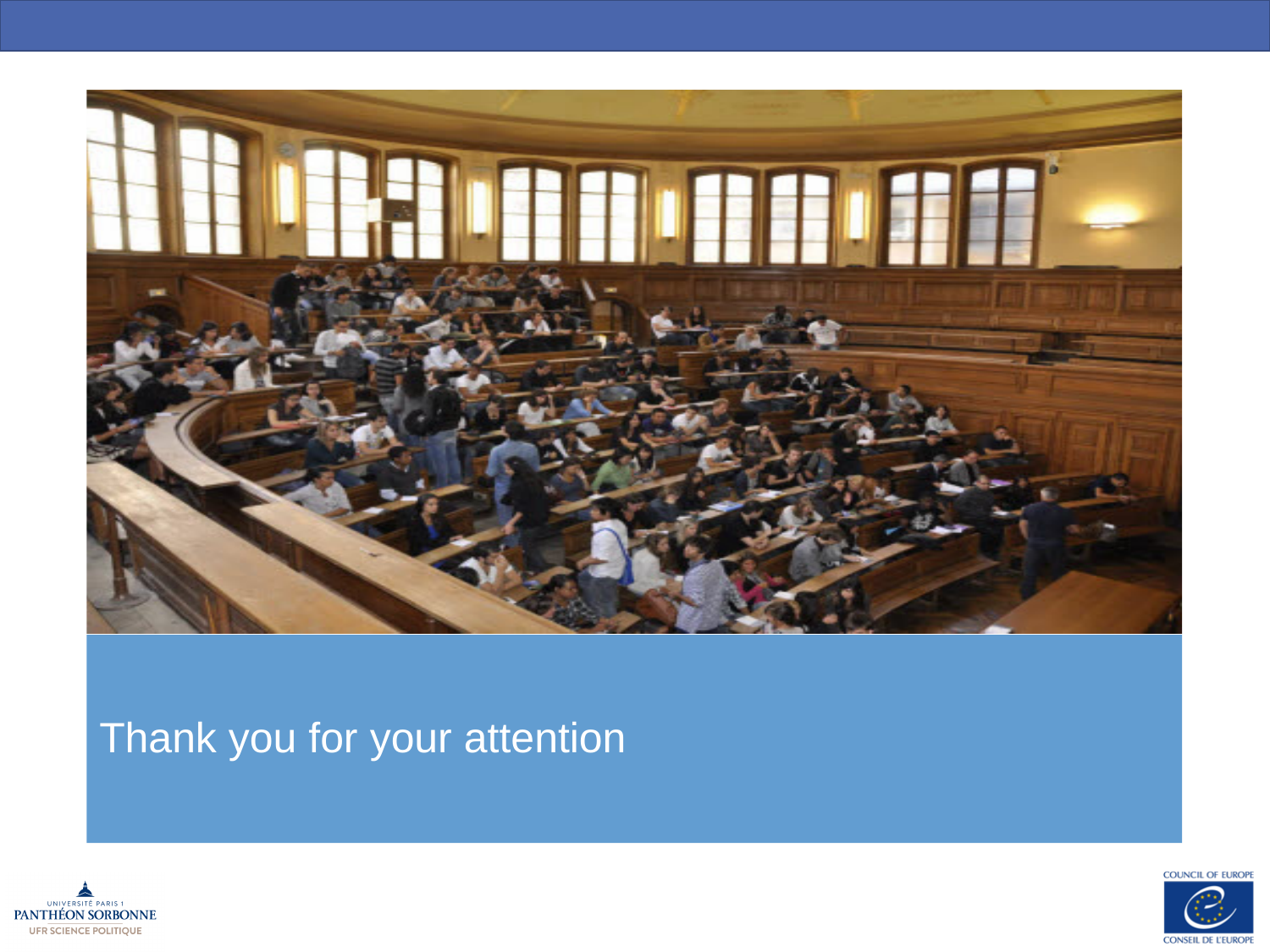

# .
Thank you for your attention